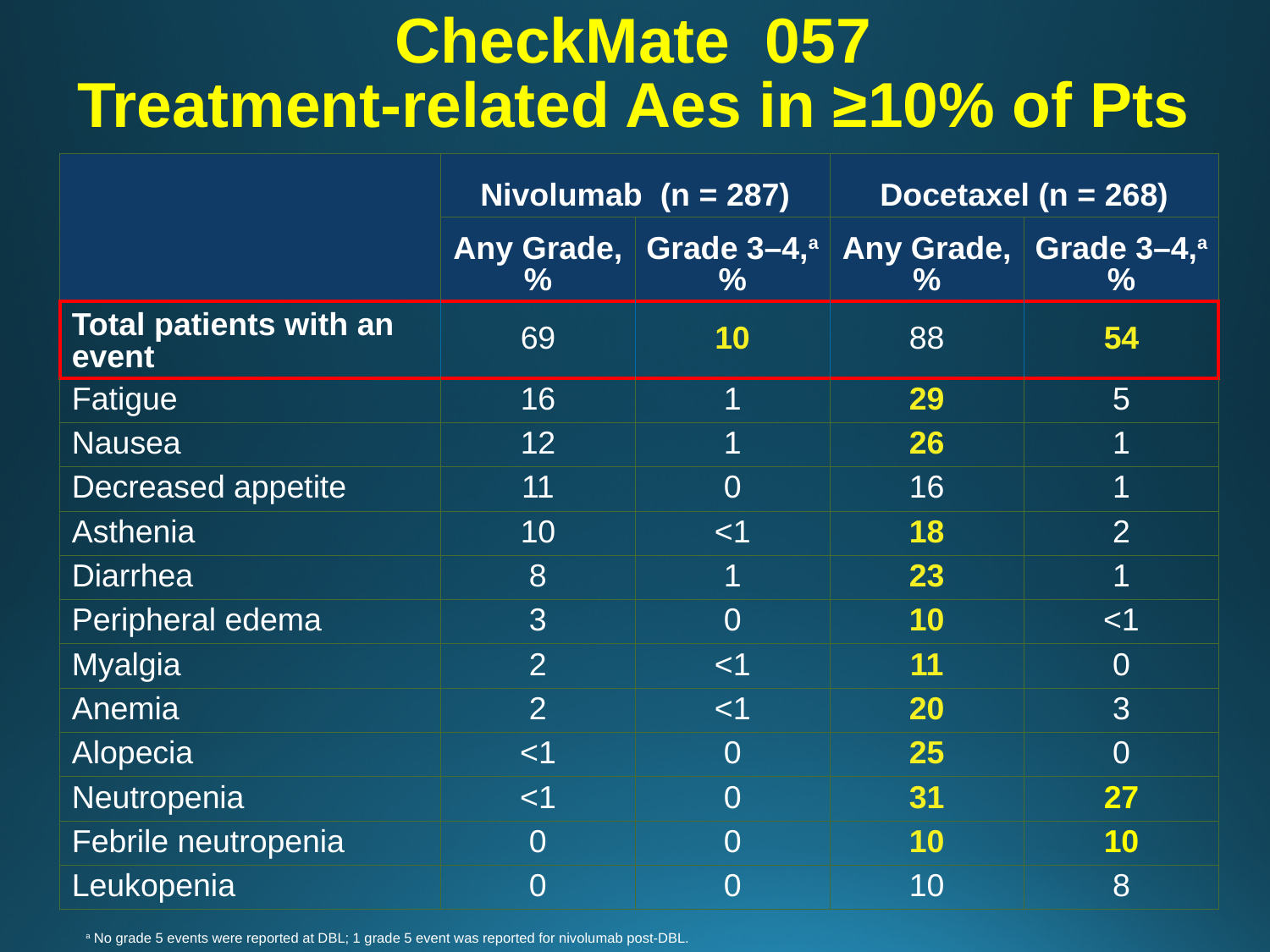

# CheckMate  057 Treatment-related Aes in ≥10% of Pts
|  | Nivolumab (n = 287) |  | Docetaxel (n = 268) |  |
| --- | --- | --- | --- | --- |
|  | Any Grade, % | Grade 3–4,a % | Any Grade, % | Grade 3–4,a % |
| Total patients with an event | 69 | 10 | 88 | 54 |
| Fatigue | 16 | 1 | 29 | 5 |
| Nausea | 12 | 1 | 26 | 1 |
| Decreased appetite | 11 | 0 | 16 | 1 |
| Asthenia | 10 | <1 | 18 | 2 |
| Diarrhea | 8 | 1 | 23 | 1 |
| Peripheral edema | 3 | 0 | 10 | <1 |
| Myalgia | 2 | <1 | 11 | 0 |
| Anemia | 2 | <1 | 20 | 3 |
| Alopecia | <1 | 0 | 25 | 0 |
| Neutropenia | <1 | 0 | 31 | 27 |
| Febrile neutropenia | 0 | 0 | 10 | 10 |
| Leukopenia | 0 | 0 | 10 | 8 |
a No grade 5 events were reported at DBL; 1 grade 5 event was reported for nivolumab post-DBL.